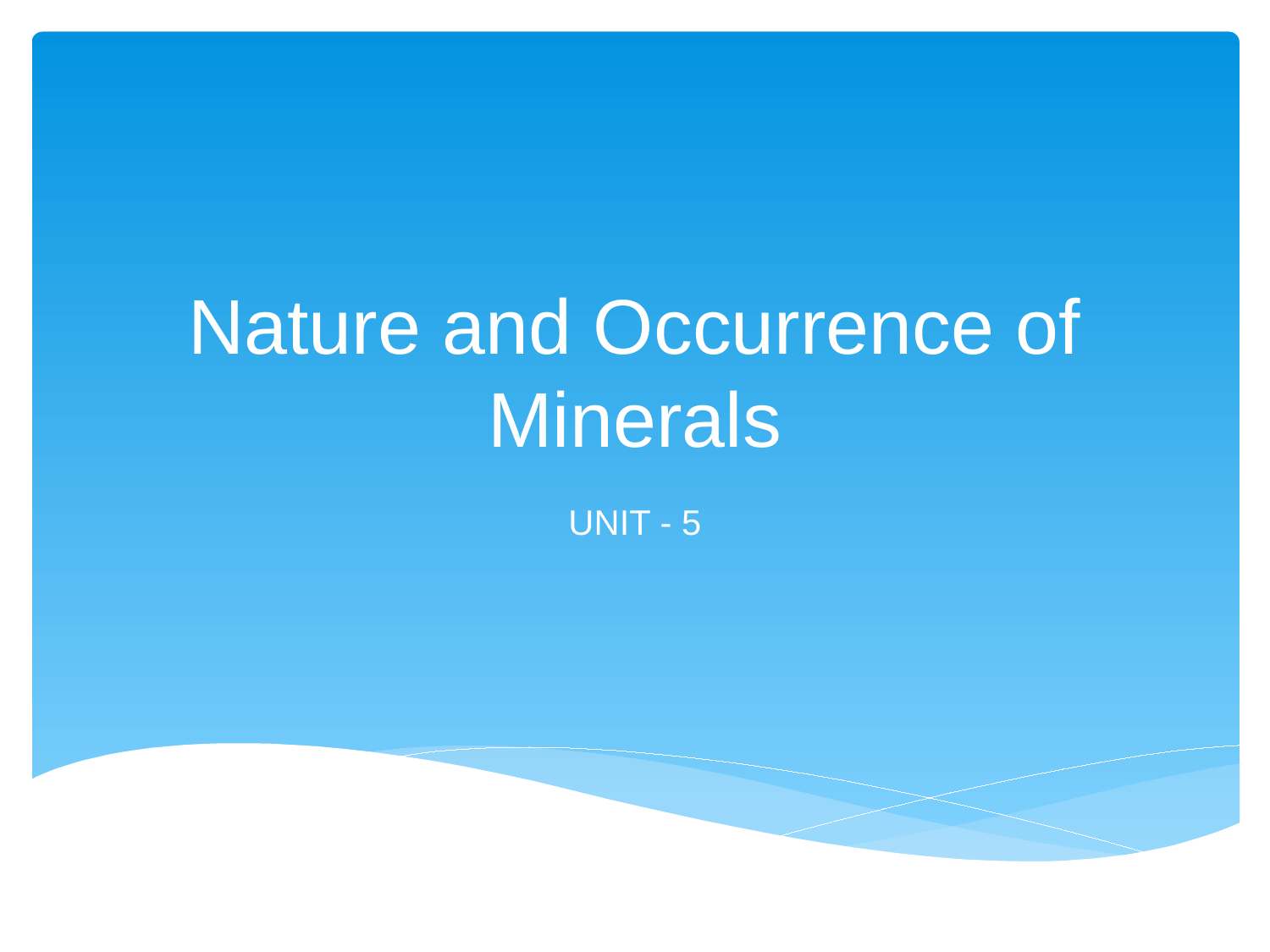

# Nature and Occurrence of Minerals
UNIT - 5